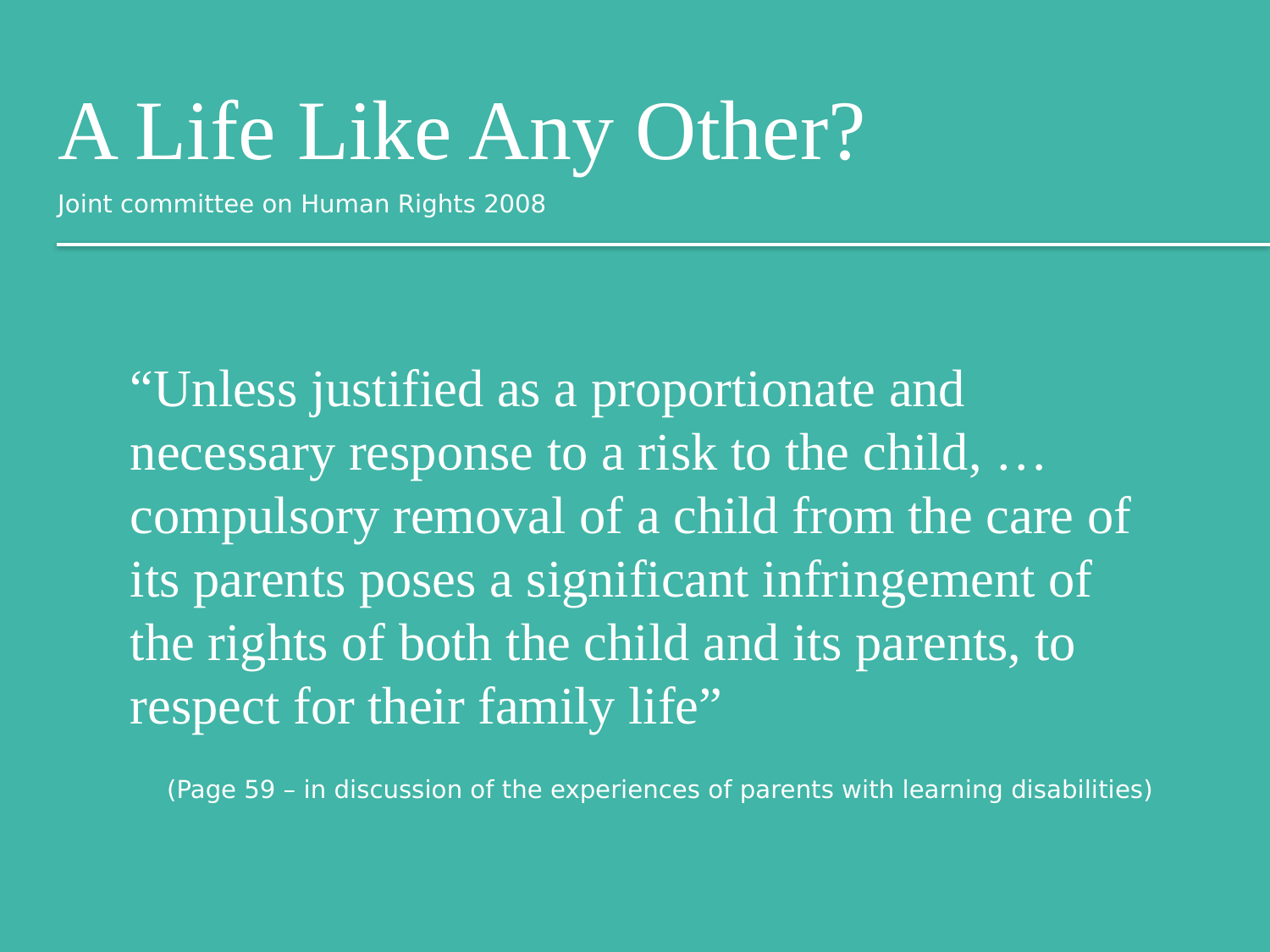

A Life Like Any Other?
Joint committee on Human Rights 2008
“Unless justified as a proportionate and necessary response to a risk to the child, … compulsory removal of a child from the care of its parents poses a significant infringement of the rights of both the child and its parents, to respect for their family life”

(Page 59 – in discussion of the experiences of parents with learning disabilities)